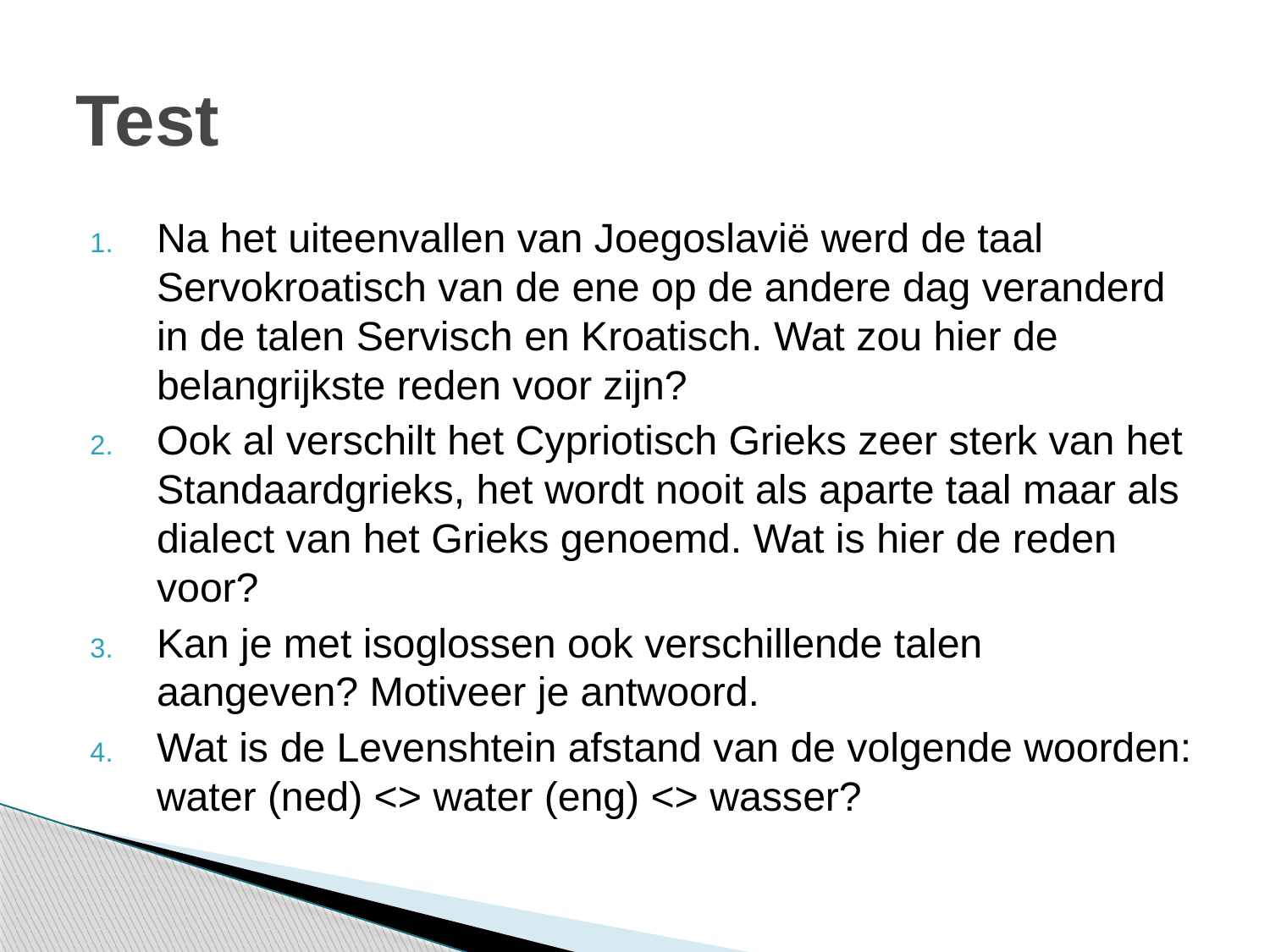

# Test
Na het uiteenvallen van Joegoslavië werd de taal Servokroatisch van de ene op de andere dag veranderd in de talen Servisch en Kroatisch. Wat zou hier de belangrijkste reden voor zijn?
Ook al verschilt het Cypriotisch Grieks zeer sterk van het Standaardgrieks, het wordt nooit als aparte taal maar als dialect van het Grieks genoemd. Wat is hier de reden voor?
Kan je met isoglossen ook verschillende talen aangeven? Motiveer je antwoord.
Wat is de Levenshtein afstand van de volgende woorden: water (ned) <> water (eng) <> wasser?